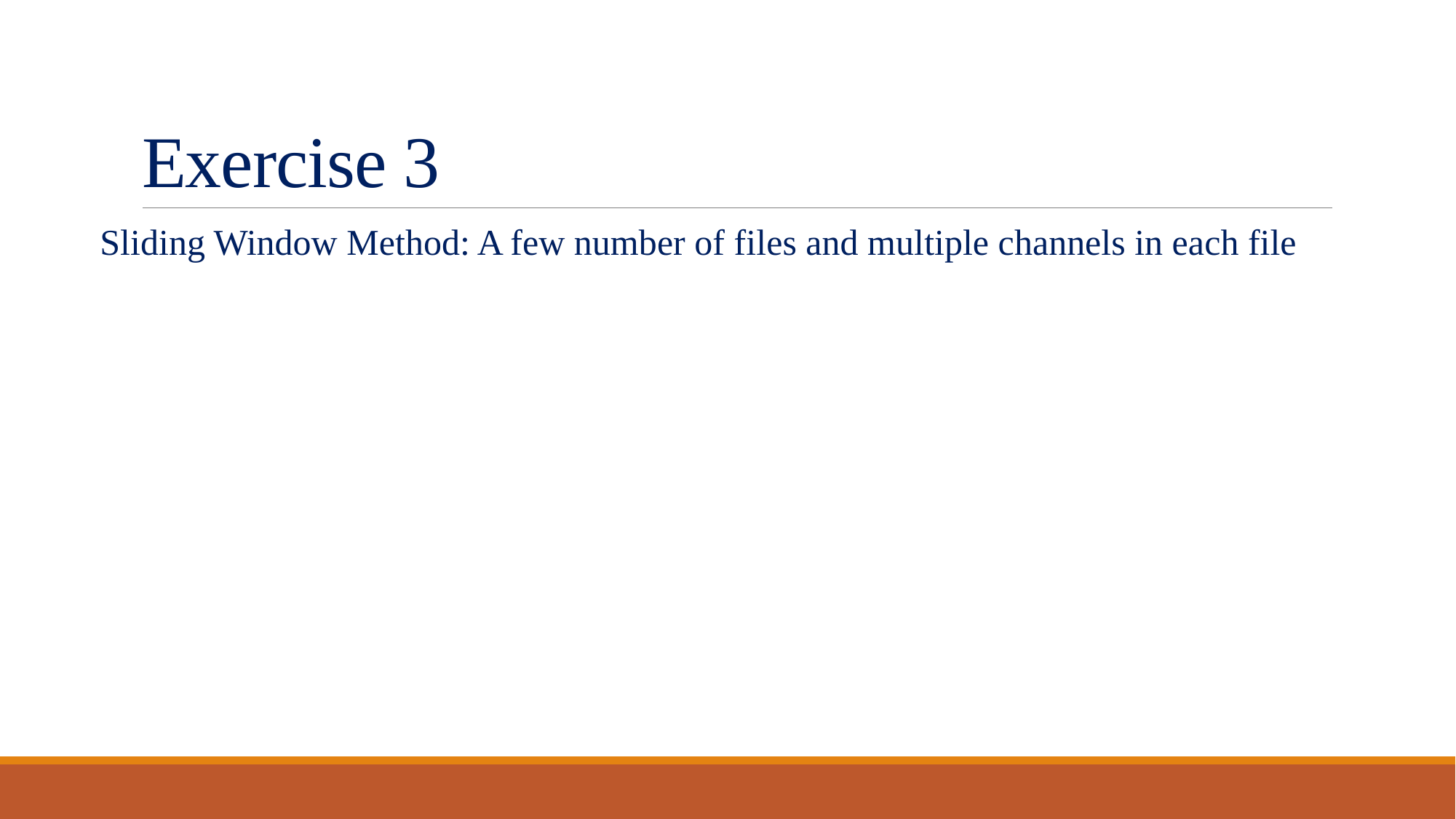

# Exercise 3
Sliding Window Method: A few number of files and multiple channels in each file